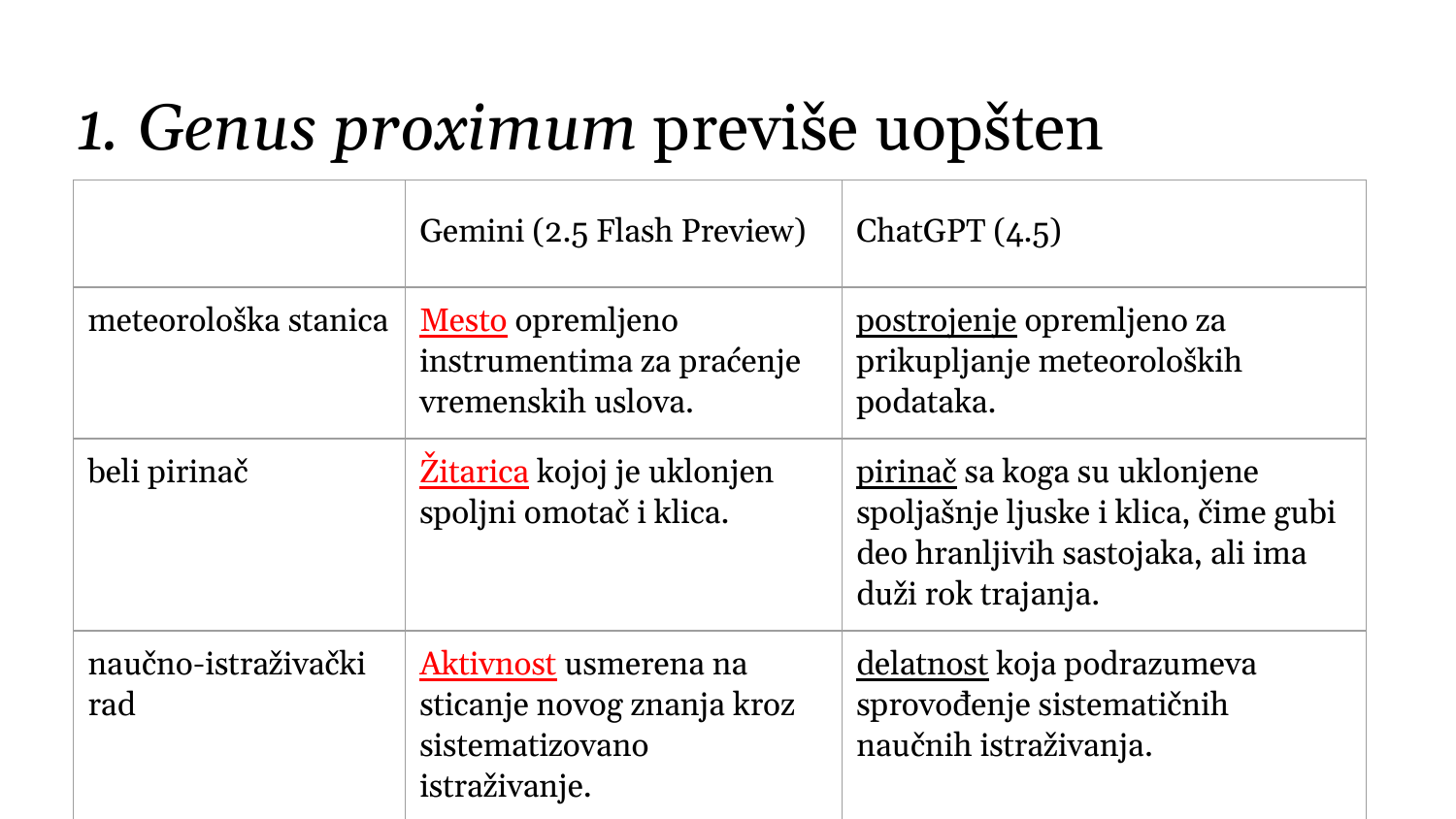

# Genus proximum previše uopšten
|  | Gemini (2.5 Flash Preview) | ChatGPT (4.5) |
| --- | --- | --- |
| meteorološka stanica | Mesto opremljeno instrumentima za praćenje vremenskih uslova. | postrojenje opremljeno za prikupljanje meteoroloških podataka. |
| beli pirinač | Žitarica kojoj je uklonjen spoljni omotač i klica. | pirinač sa koga su uklonjene spoljašnje ljuske i klica, čime gubi deo hranljivih sastojaka, ali ima duži rok trajanja. |
| naučno-istraživački rad | Aktivnost usmerena na sticanje novog znanja kroz sistematizovano istraživanje. | delatnost koja podrazumeva sprovođenje sistematičnih naučnih istraživanja. |